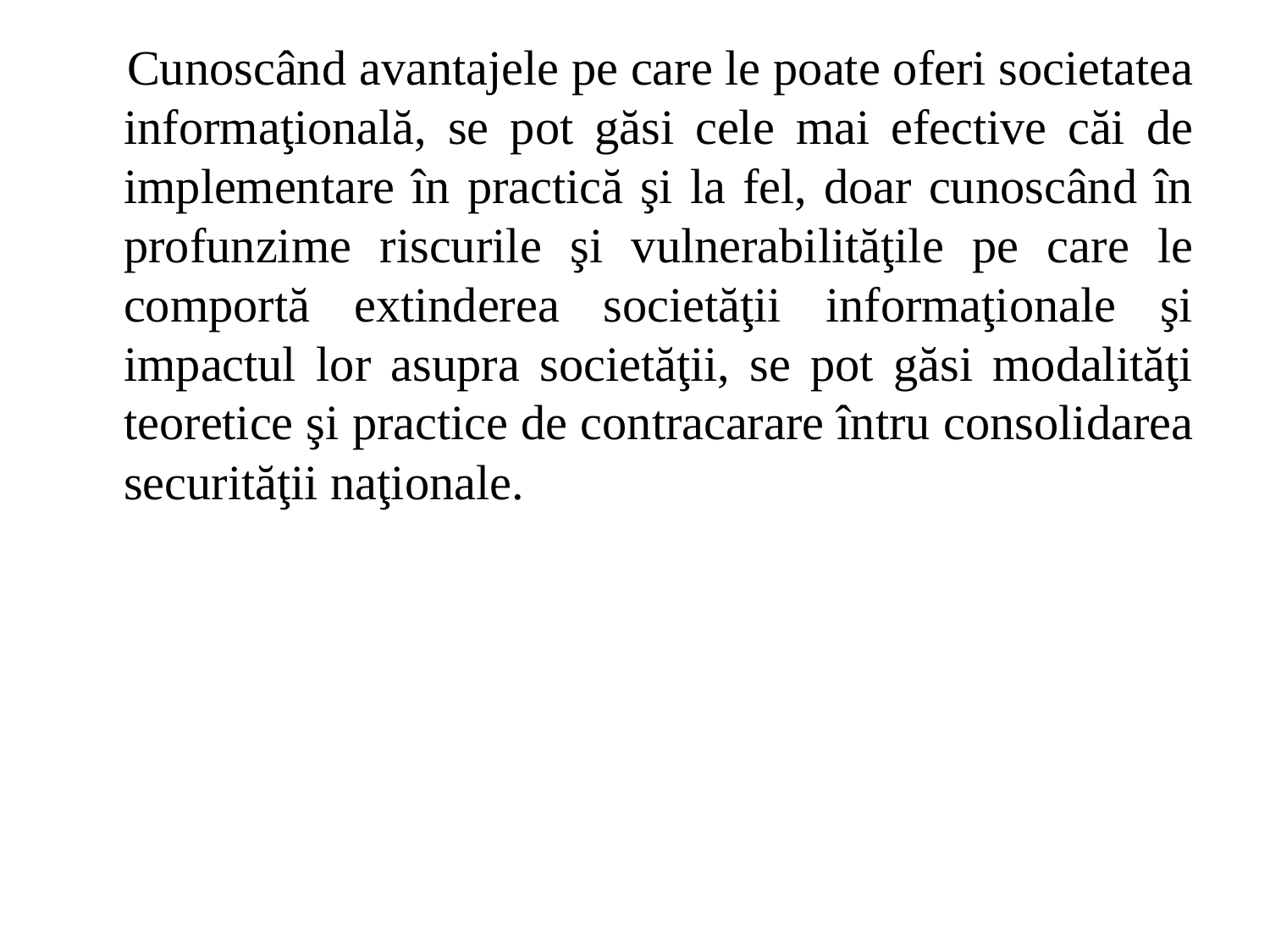

Cunoscând avantajele pe care le poate oferi societatea informaţională, se pot găsi cele mai efective căi de implementare în practică şi la fel, doar cunoscând în profunzime riscurile şi vulnerabilităţile pe care le comportă extinderea societăţii informaţionale şi impactul lor asupra societăţii, se pot găsi modalităţi teoretice şi practice de contracarare întru consolidarea securităţii naţionale.